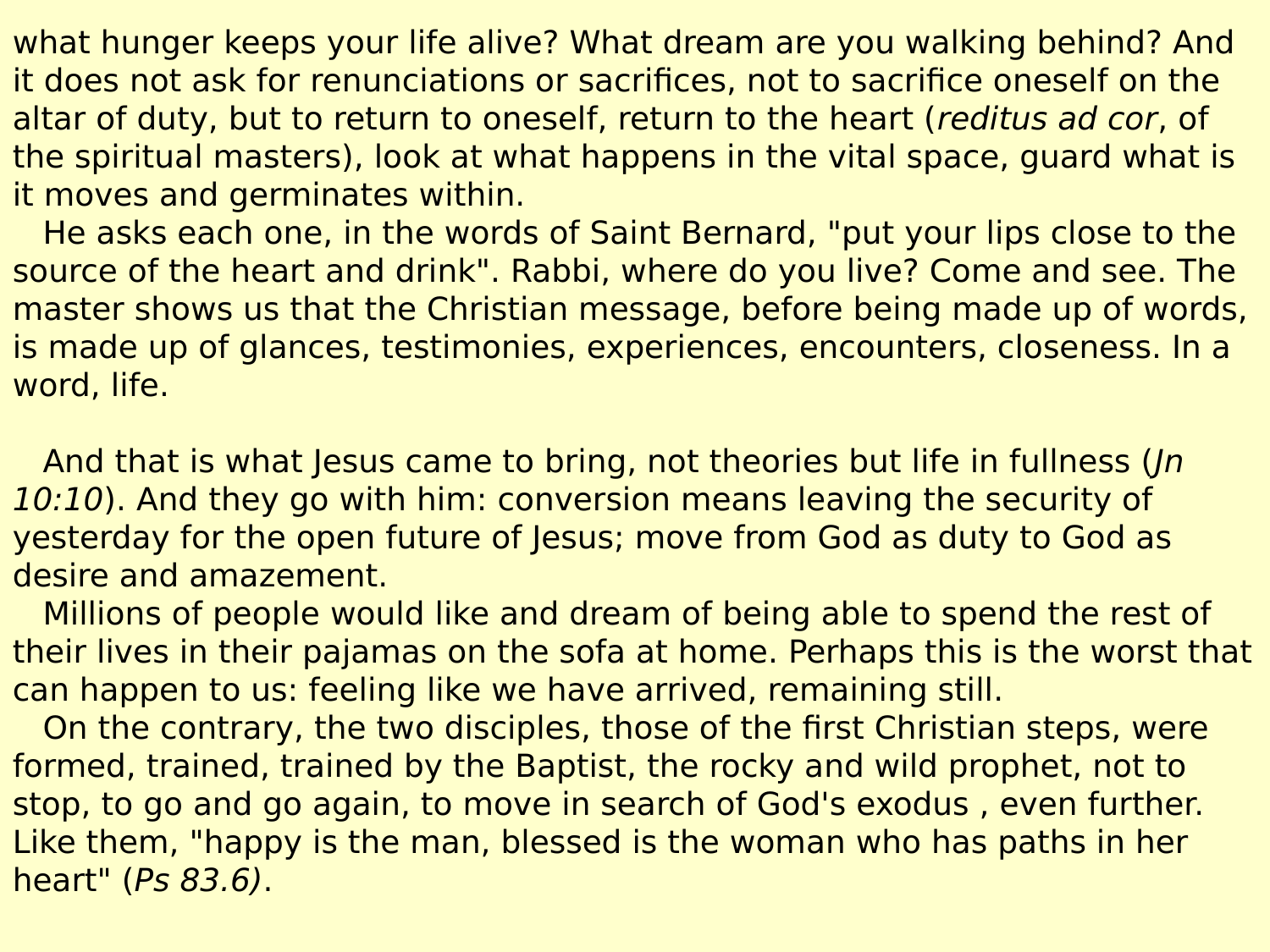

what hunger keeps your life alive? What dream are you walking behind? And it does not ask for renunciations or sacrifices, not to sacrifice oneself on the altar of duty, but to return to oneself, return to the heart (reditus ad cor, of the spiritual masters), look at what happens in the vital space, guard what is it moves and germinates within.
   He asks each one, in the words of Saint Bernard, "put your lips close to the source of the heart and drink". Rabbi, where do you live? Come and see. The master shows us that the Christian message, before being made up of words, is made up of glances, testimonies, experiences, encounters, closeness. In a word, life.

   And that is what Jesus came to bring, not theories but life in fullness (Jn 10:10). And they go with him: conversion means leaving the security of yesterday for the open future of Jesus; move from God as duty to God as desire and amazement.
   Millions of people would like and dream of being able to spend the rest of their lives in their pajamas on the sofa at home. Perhaps this is the worst that can happen to us: feeling like we have arrived, remaining still.
   On the contrary, the two disciples, those of the first Christian steps, were formed, trained, trained by the Baptist, the rocky and wild prophet, not to stop, to go and go again, to move in search of God's exodus , even further. Like them, "happy is the man, blessed is the woman who has paths in her heart" (Ps 83.6).